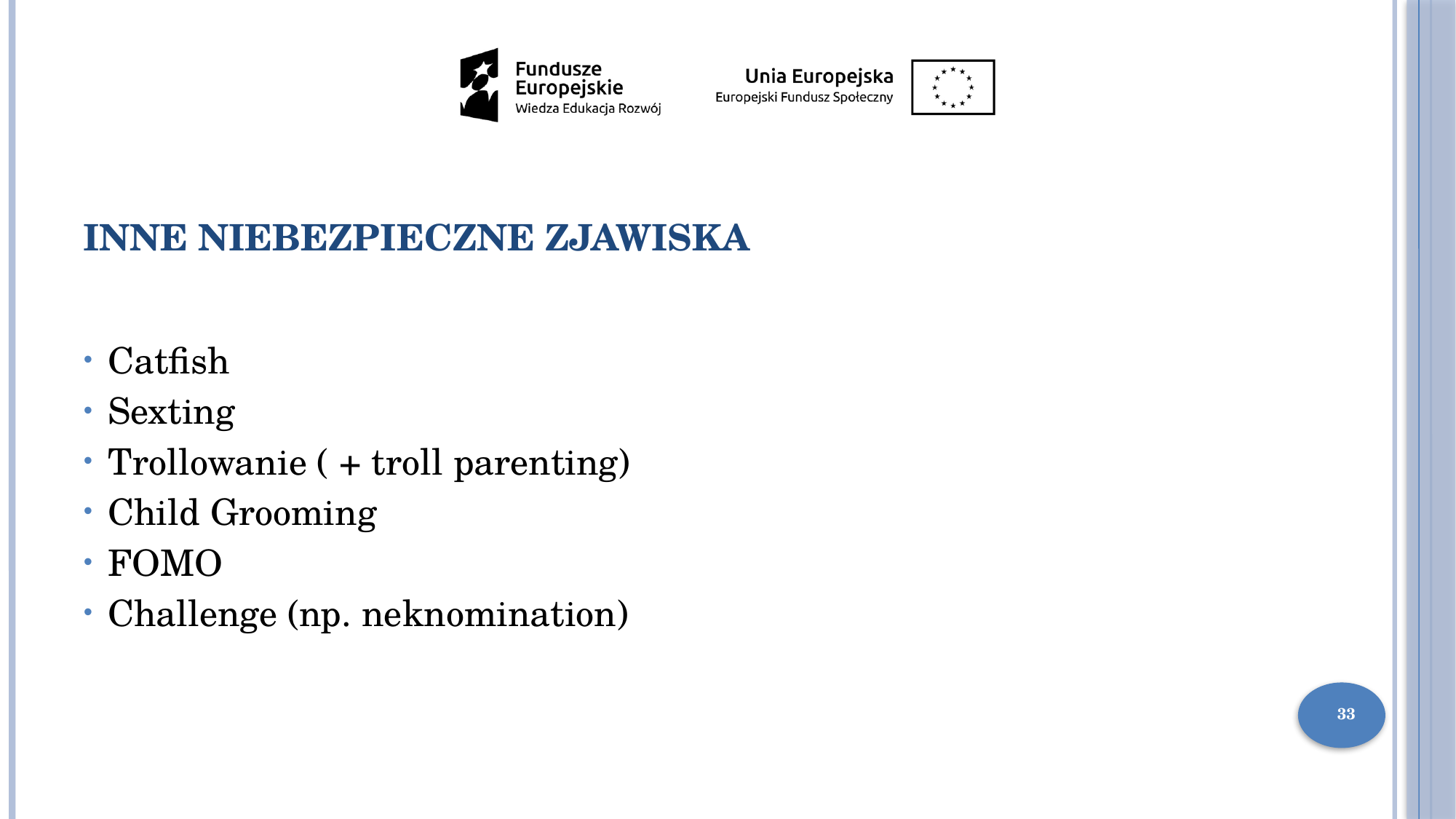

INNE NIEBEZPIECZNE ZJAWISKA
Catfish
Sexting
Trollowanie ( + troll parenting)
Child Grooming
FOMO
Challenge (np. neknomination)
33